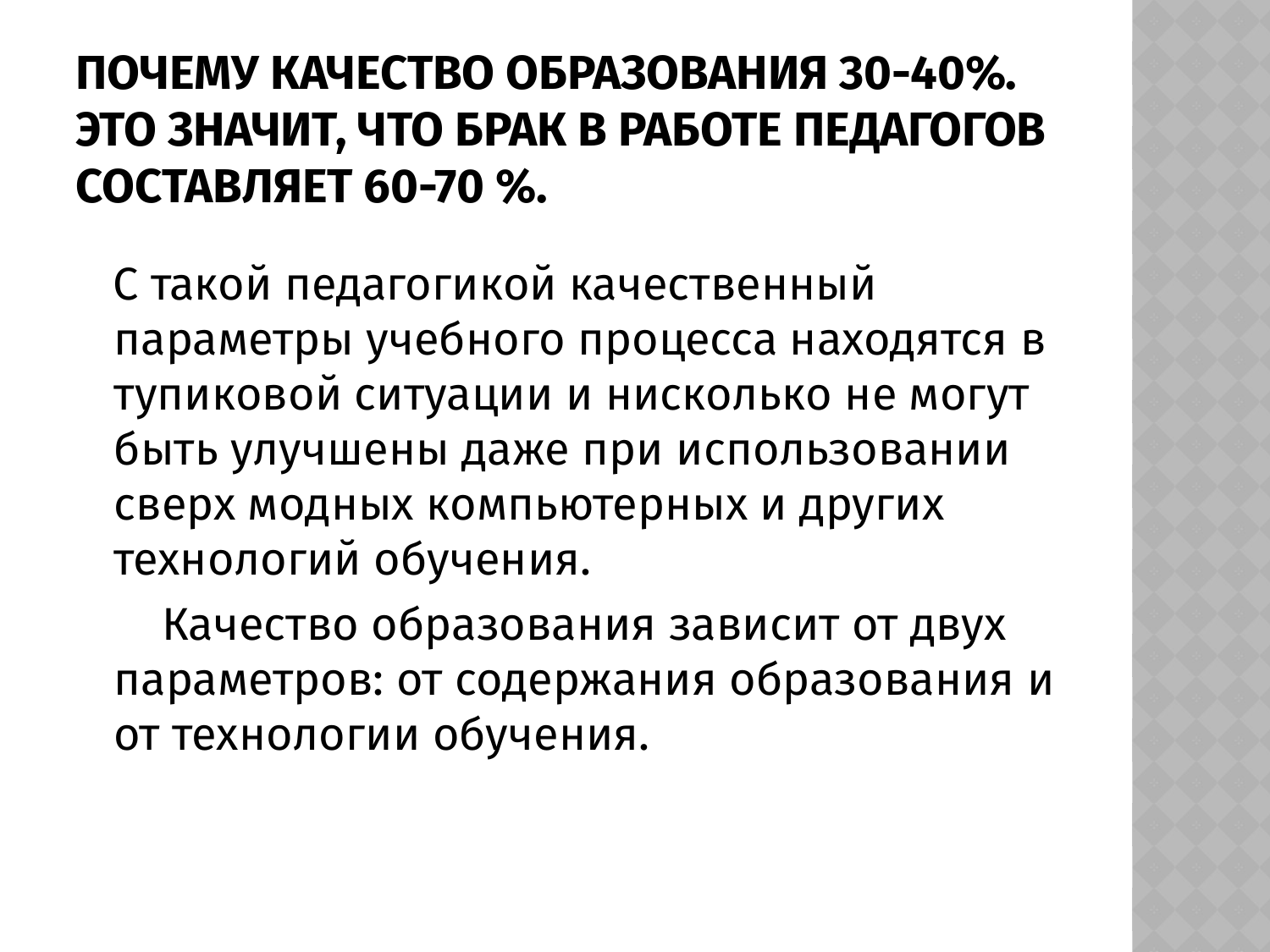

# Почему качество образования 30-40%. Это значит, что брак в работе педагогов составляет 60-70 %.
   С такой педагогикой качественный параметры учебного процесса находятся в тупиковой ситуации и нисколько не могут быть улучшены даже при использовании сверх модных компьютерных и других технологий обучения.
       Качество образования зависит от двух параметров: от содержания образования и от технологии обучения.